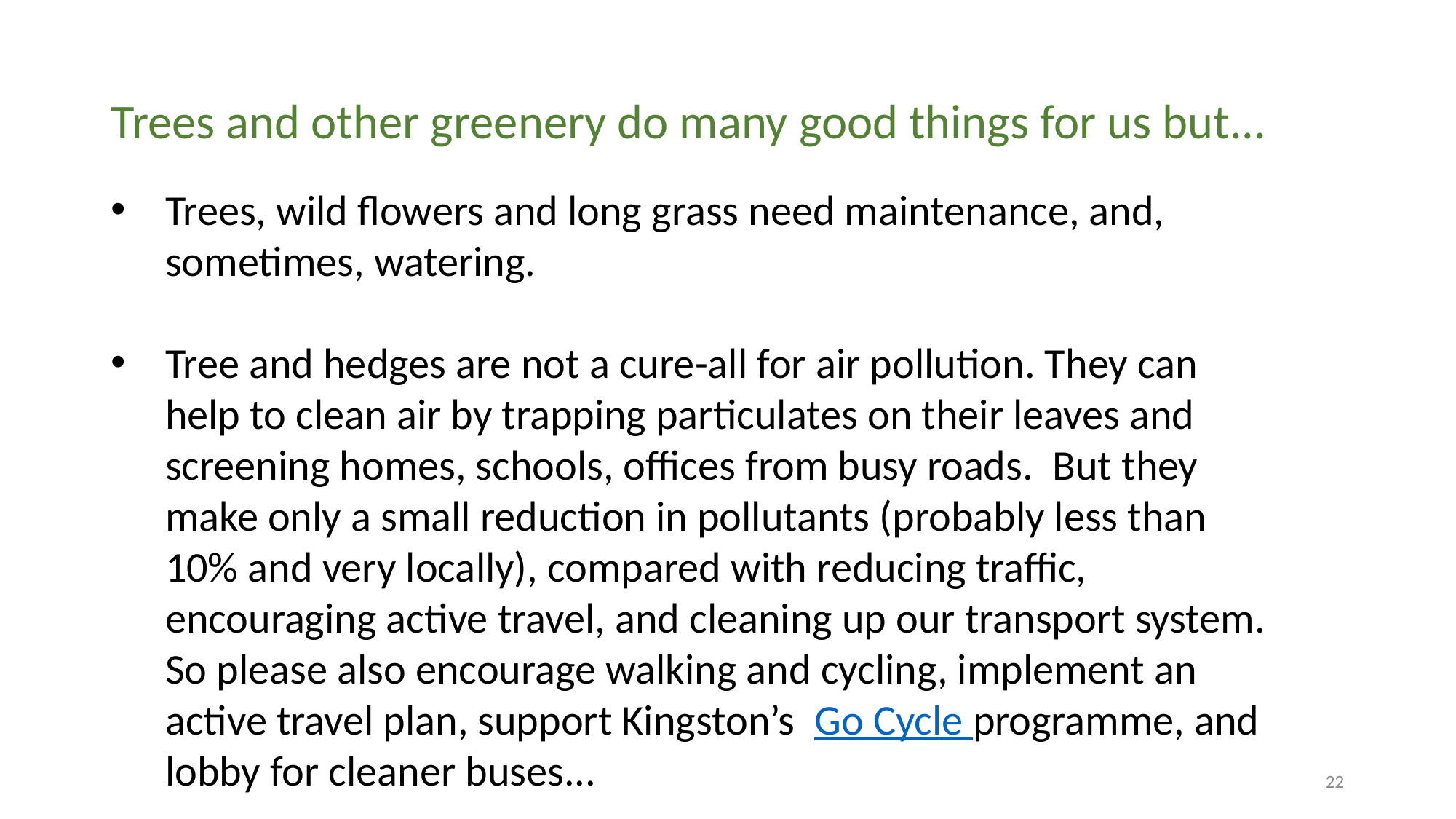

# Trees and other greenery do many good things for us but...
Trees, wild flowers and long grass need maintenance, and, sometimes, watering.
Tree and hedges are not a cure-all for air pollution. They can help to clean air by trapping particulates on their leaves and screening homes, schools, offices from busy roads.  But they make only a small reduction in pollutants (probably less than 10% and very locally), compared with reducing traffic, encouraging active travel, and cleaning up our transport system. So please also encourage walking and cycling, implement an active travel plan, support Kingston’s  Go Cycle programme, and lobby for cleaner buses...
22